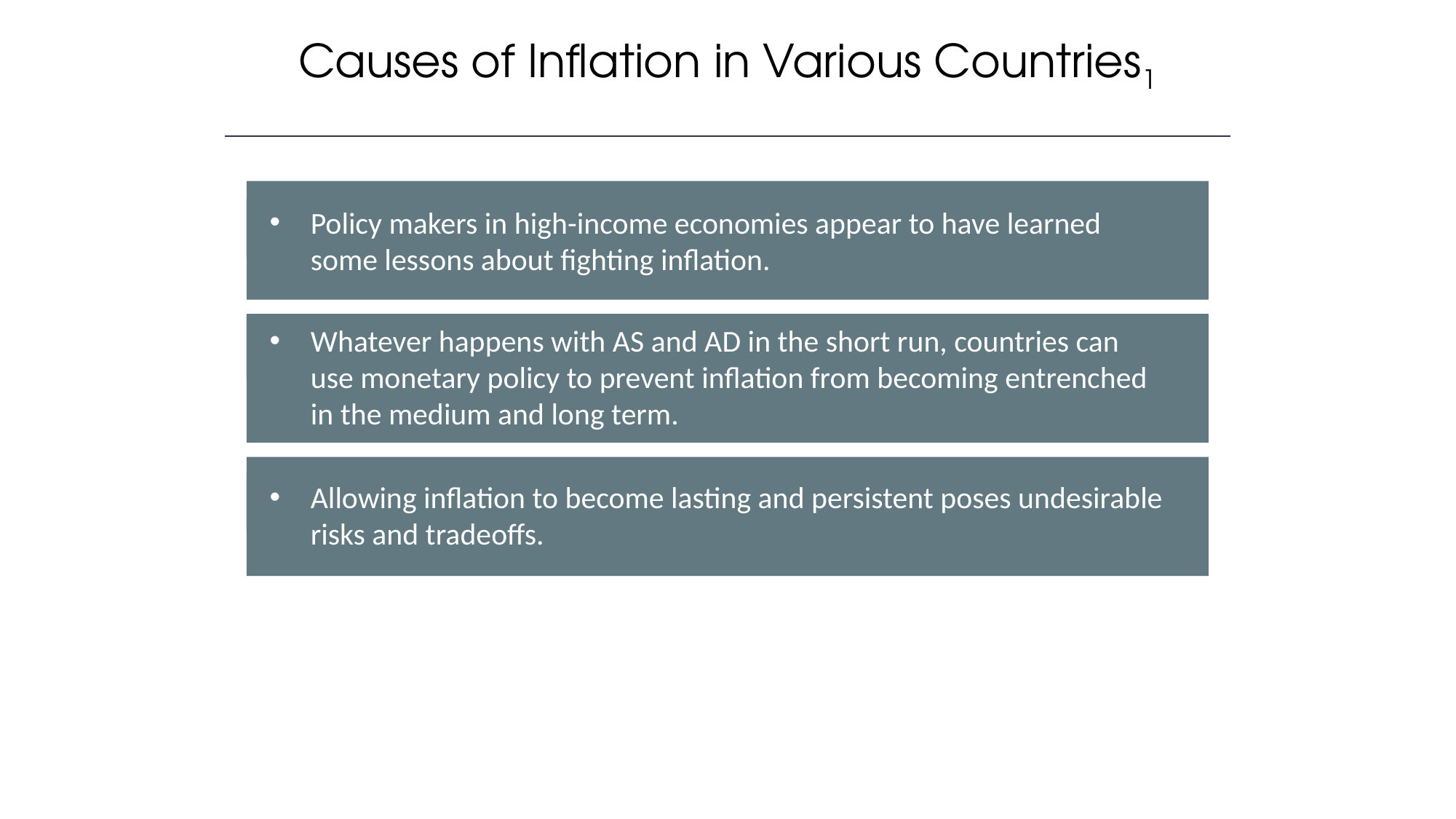

Causes of Inflation in Various Countries1

Policy makers in high-income economies appear to have learned some lessons about fighting inflation.

Whatever happens with AS and AD in the short run, countries can use monetary policy to prevent inflation from becoming entrenched in the medium and long term.

Allowing inflation to become lasting and persistent poses undesirable risks and tradeoffs.